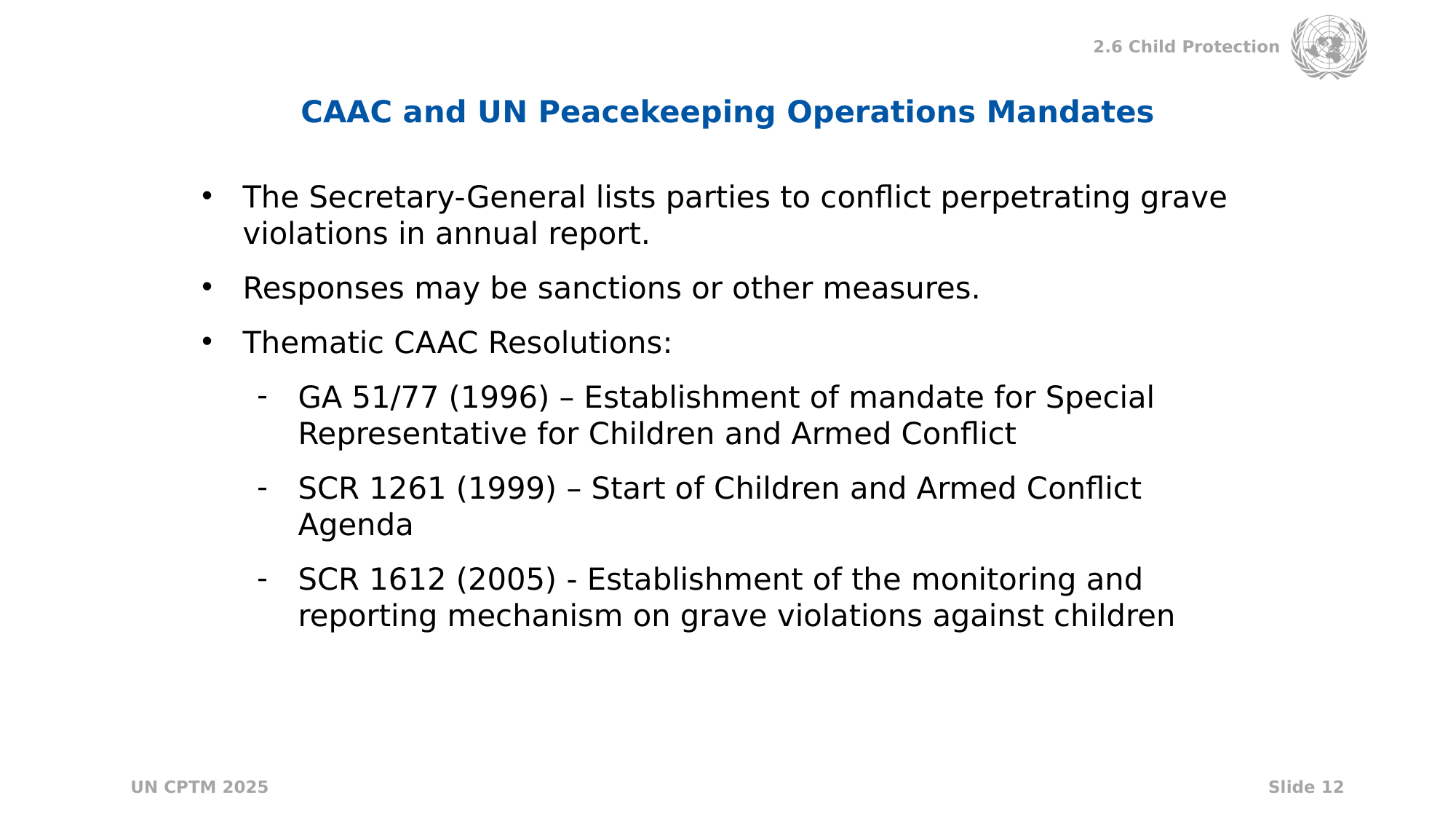

CAAC and UN Peacekeeping Operations Mandates
The Secretary-General lists parties to conflict perpetrating grave violations in annual report.
Responses may be sanctions or other measures.
Thematic CAAC Resolutions:
GA 51/77 (1996) – Establishment of mandate for Special Representative for Children and Armed Conflict
SCR 1261 (1999) – Start of Children and Armed Conflict Agenda
SCR 1612 (2005) - Establishment of the monitoring and reporting mechanism on grave violations against children